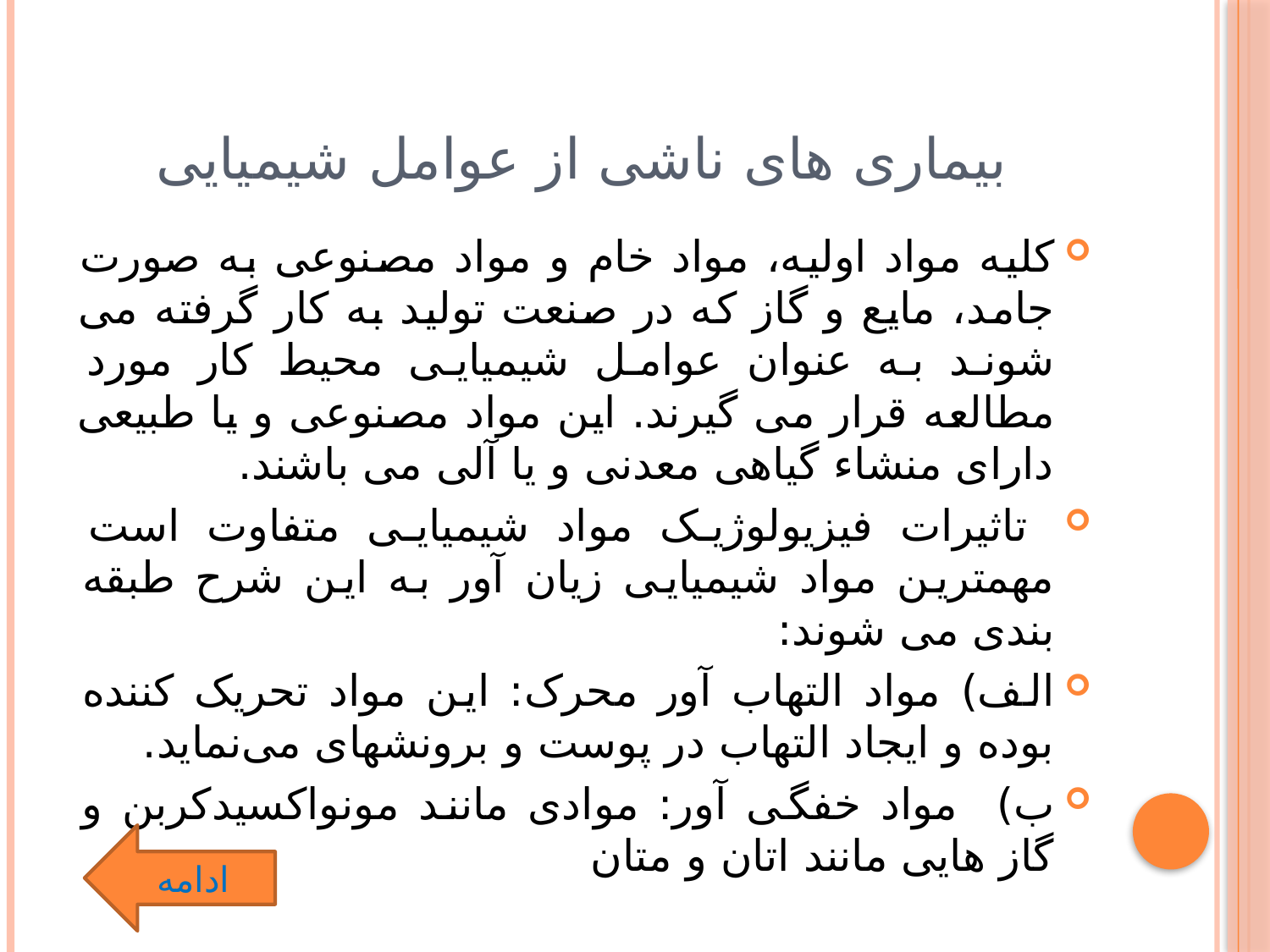

# بیماری های ناشی از عوامل شیمیایی
کلیه مواد اولیه، مواد خام و مواد مصنوعی به صورت جامد، مایع و گاز که در صنعت تولید به کار گرفته می شوند به عنوان عوامل شیمیایی محیط کار مورد مطالعه قرار می گیرند. این مواد مصنوعی و یا طبیعی دارای منشاء گیاهی معدنی و یا آلی می باشند.
 تاثیرات فیزیولوژیک مواد شیمیایی متفاوت است مهمترین مواد شیمیایی زیان آور به این شرح طبقه بندی می شوند:
الف) مواد التهاب آور محرک: این مواد تحریک کننده بوده و ایجاد التهاب در پوست و برونشهای می‌نماید.
ب)  مواد خفگی آور: موادی مانند مونواکسیدکربن و گاز هایی مانند اتان و متان
ادامه